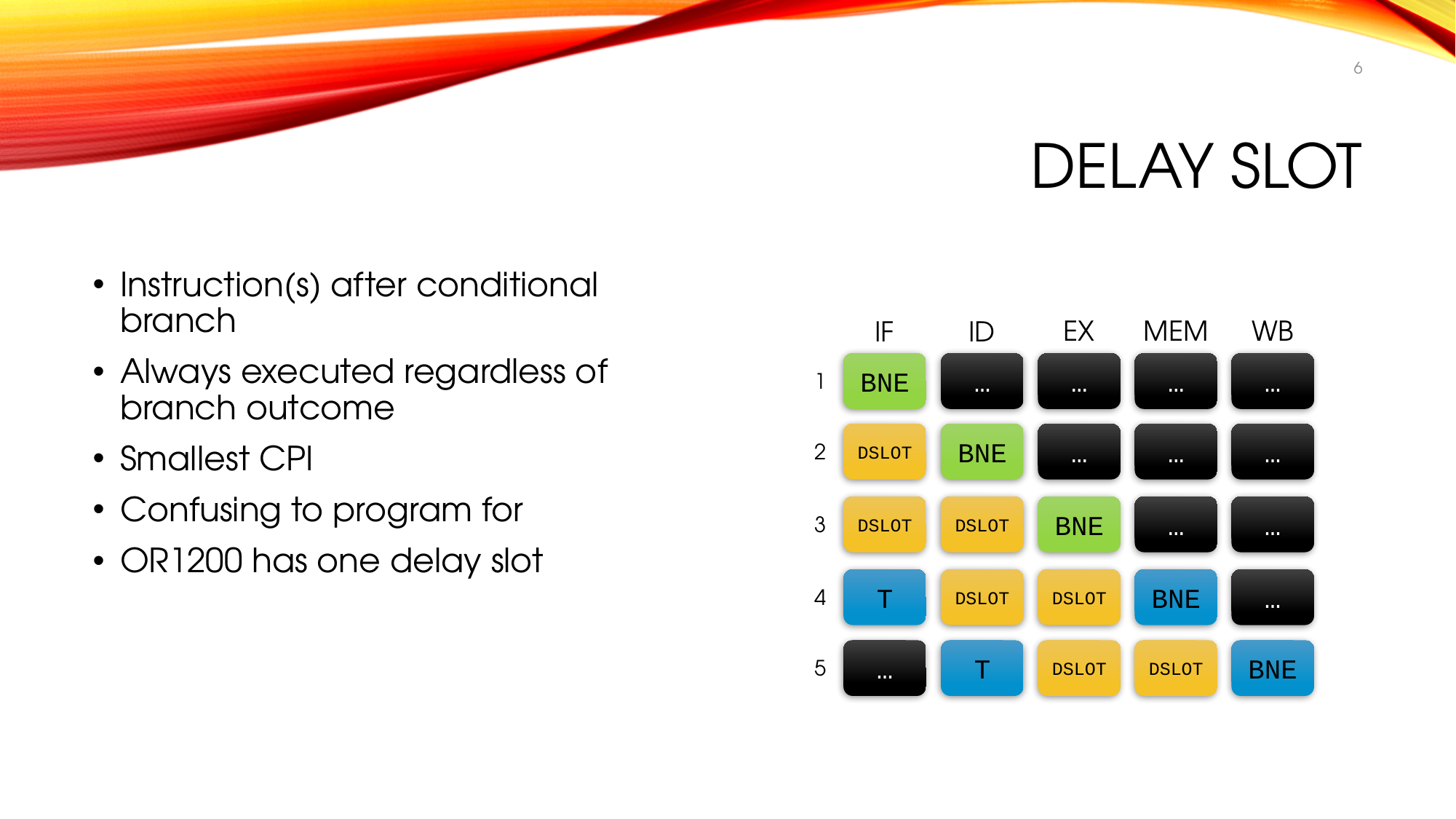

6
# Delay Slot
Instruction(s) after conditional branch
Always executed regardless of branch outcome
Smallest CPI
Confusing to program for
OR1200 has one delay slot
EX
MEM
WB
IF
ID
…
…
…
…
BNE
1
BNE
…
…
…
DSLOT
2
DSLOT
BNE
…
…
DSLOT
3
DSLOT
DSLOT
BNE
…
T
4
T
DSLOT
DSLOT
BNE
…
5